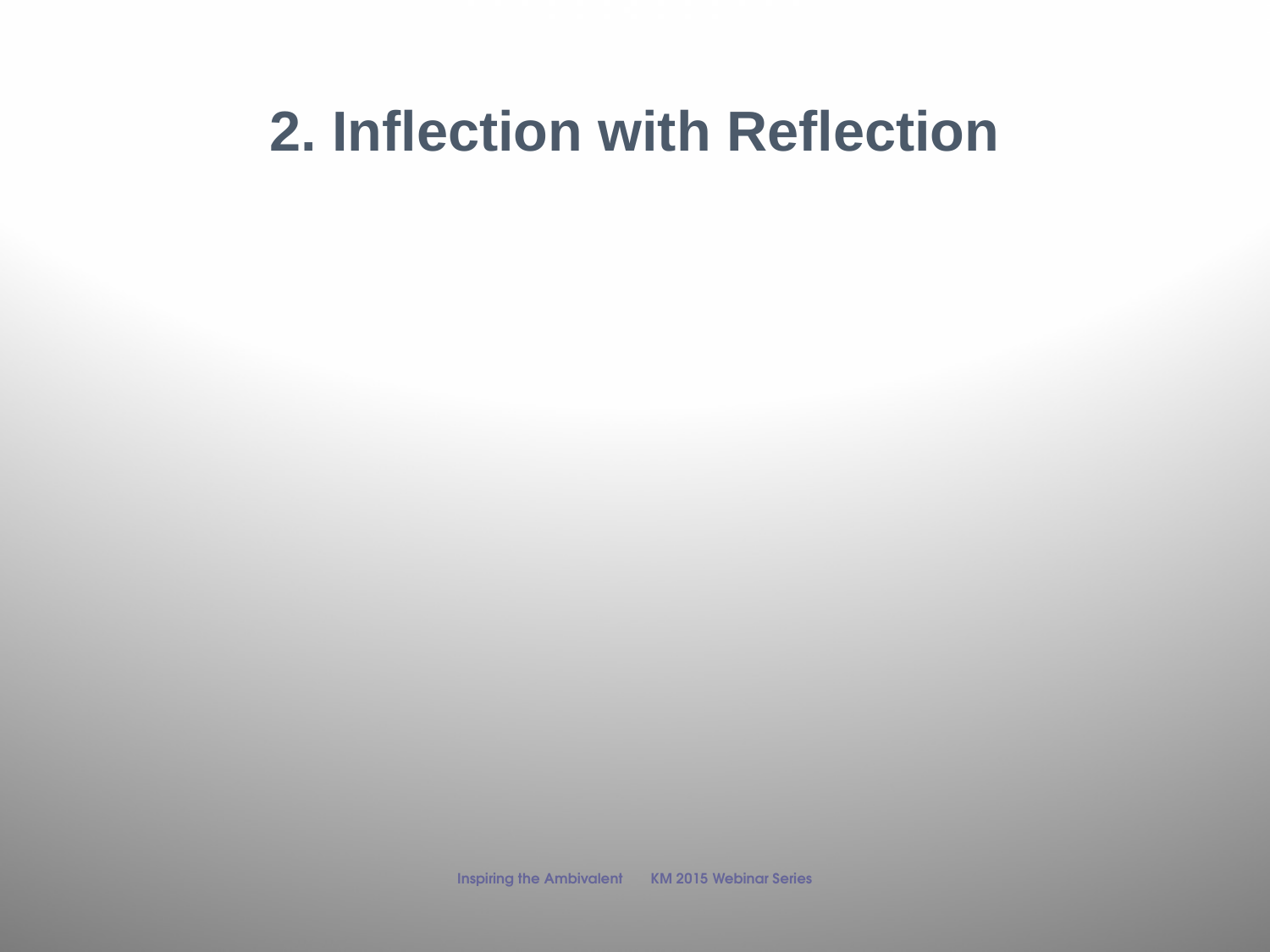

# 2. Inflection with Reflection

Inspiring the Ambivalent       KM 2015 Webinar Series